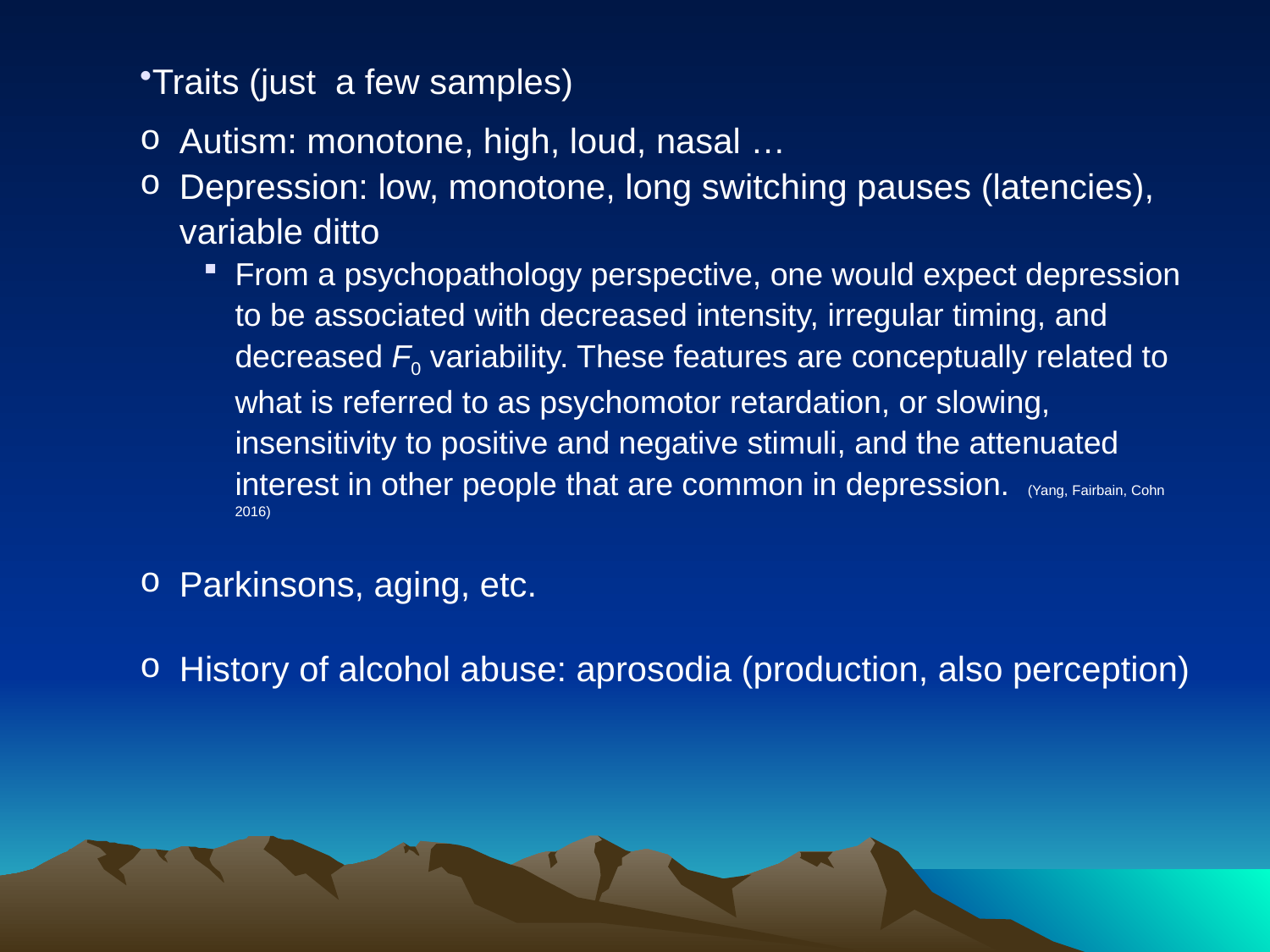

Traits (just  a few samples)
Autism: monotone, high, loud, nasal …
Depression: low, monotone, long switching pauses (latencies), variable ditto
From a psychopathology perspective, one would expect depression to be associated with decreased intensity, irregular timing, and decreased F0 variability. These features are conceptually related to what is referred to as psychomotor retardation, or slowing, insensitivity to positive and negative stimuli, and the attenuated interest in other people that are common in depression.  (Yang, Fairbain, Cohn 2016)
Parkinsons, aging, etc.
History of alcohol abuse: aprosodia (production, also perception)